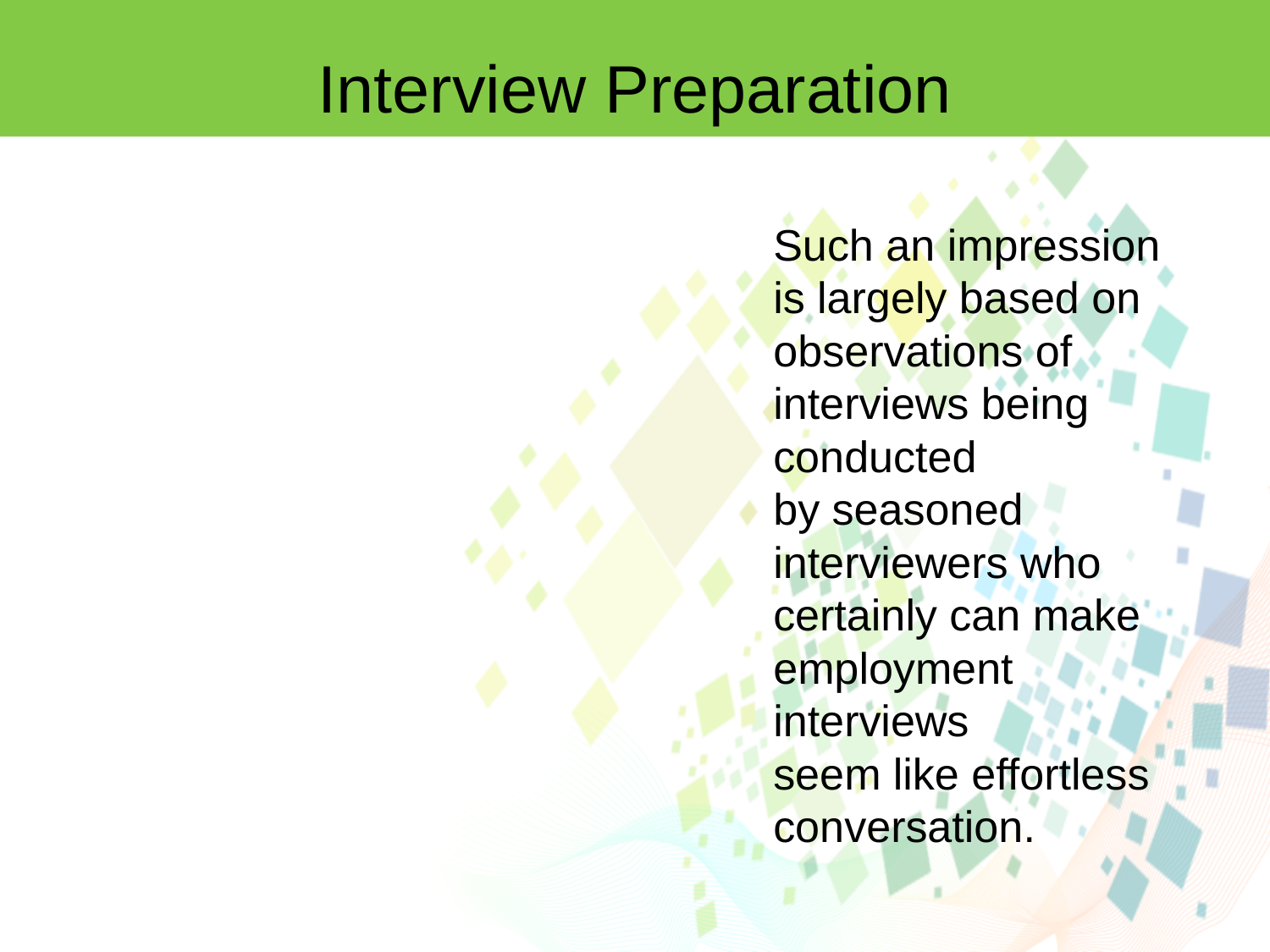

Interview Preparation
Such an impression is largely based on observations of interviews being conducted
by seasoned interviewers who certainly can make employment interviews
seem like effortless conversation.